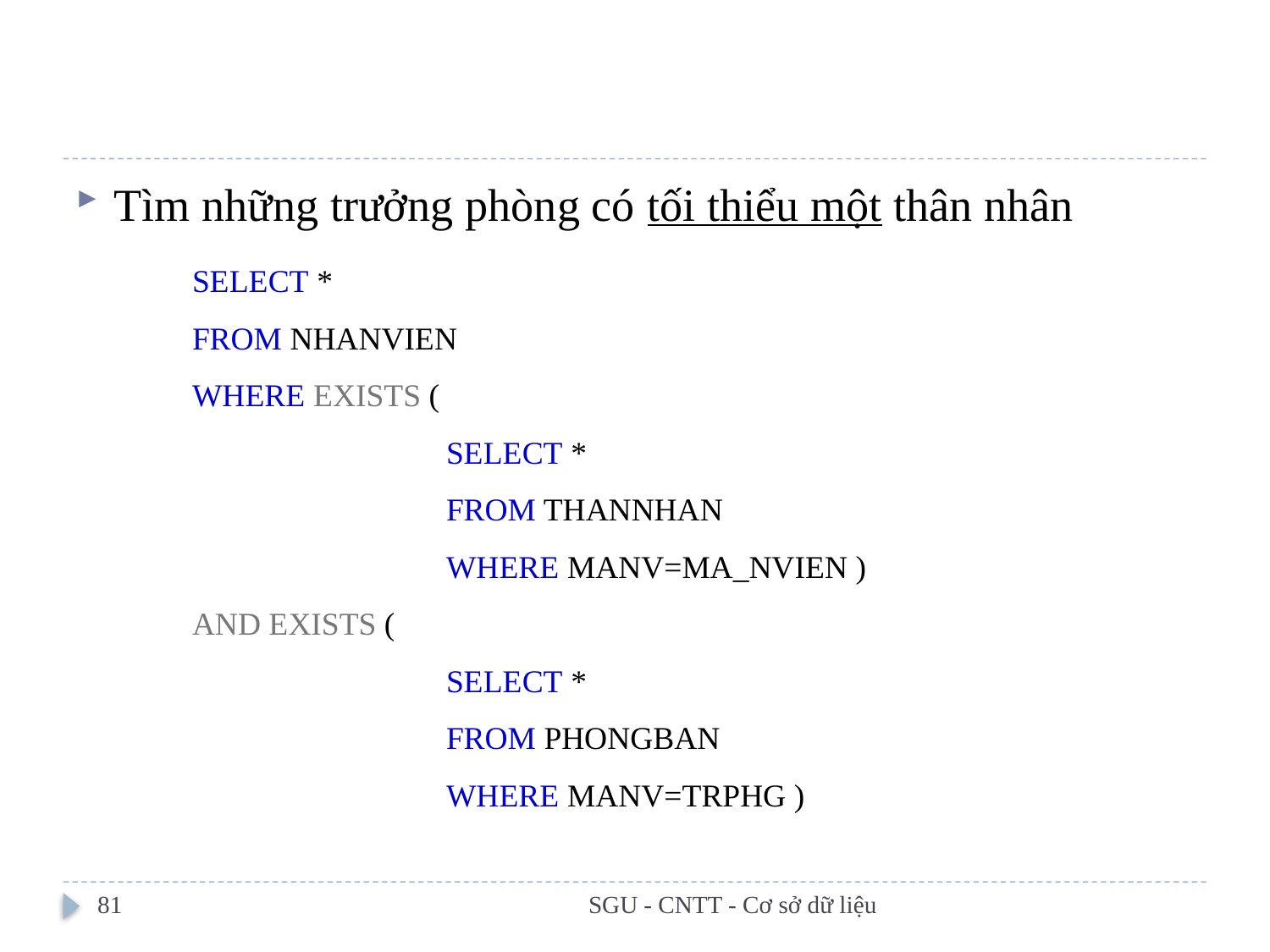

#
Tìm những trưởng phòng có tối thiểu một thân nhân

SELECT *
FROM NHANVIEN
WHERE EXISTS (
		SELECT *
		FROM THANNHAN
		WHERE MANV=MA_NVIEN )
AND EXISTS (
		SELECT *
		FROM PHONGBAN
		WHERE MANV=TRPHG )
81
SGU - CNTT - Cơ sở dữ liệu